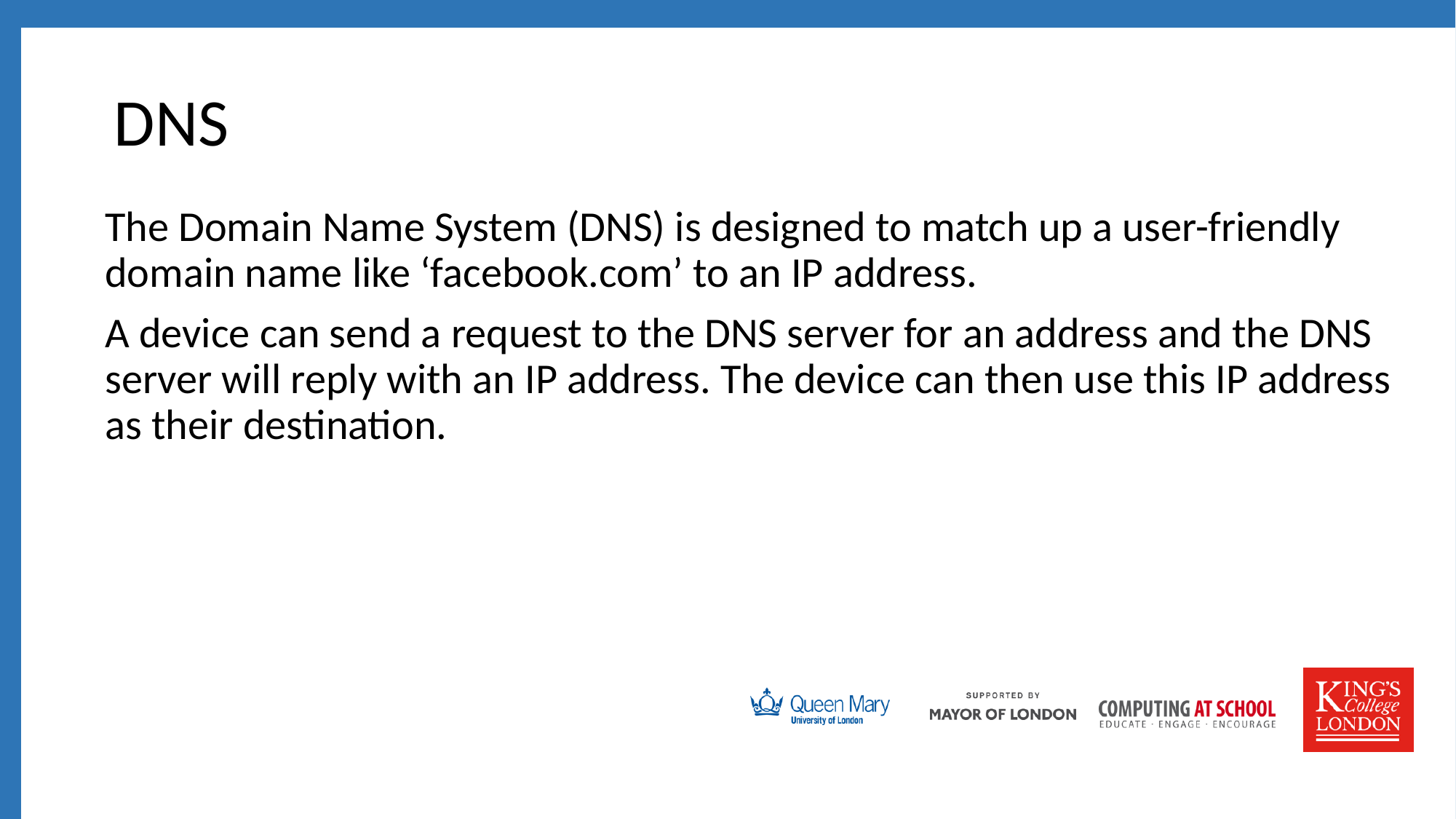

# DNS
The Domain Name System (DNS) is designed to match up a user-friendly domain name like ‘facebook.com’ to an IP address.
A device can send a request to the DNS server for an address and the DNS server will reply with an IP address. The device can then use this IP address as their destination.